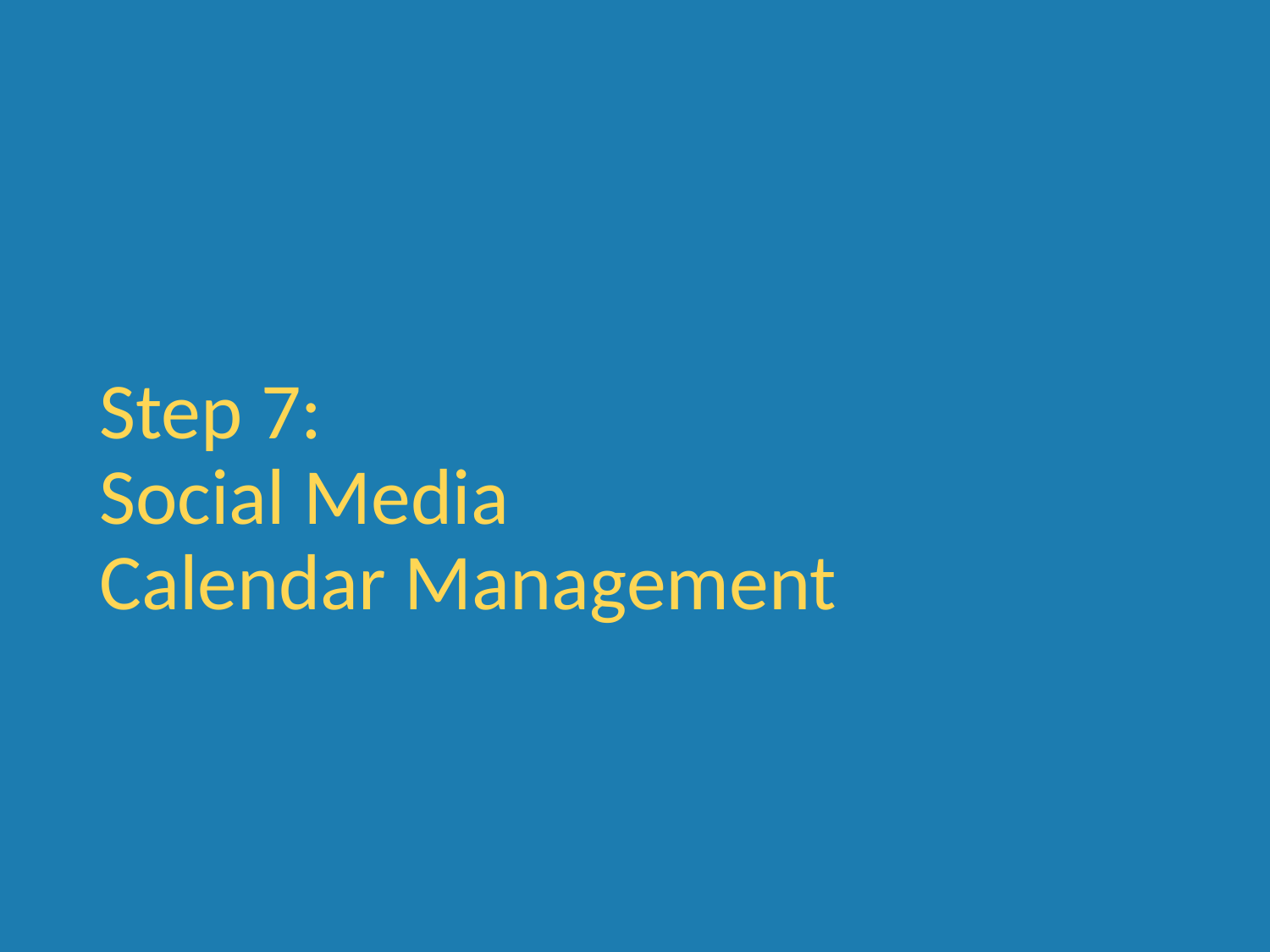

# Step 7: Social Media Calendar Management